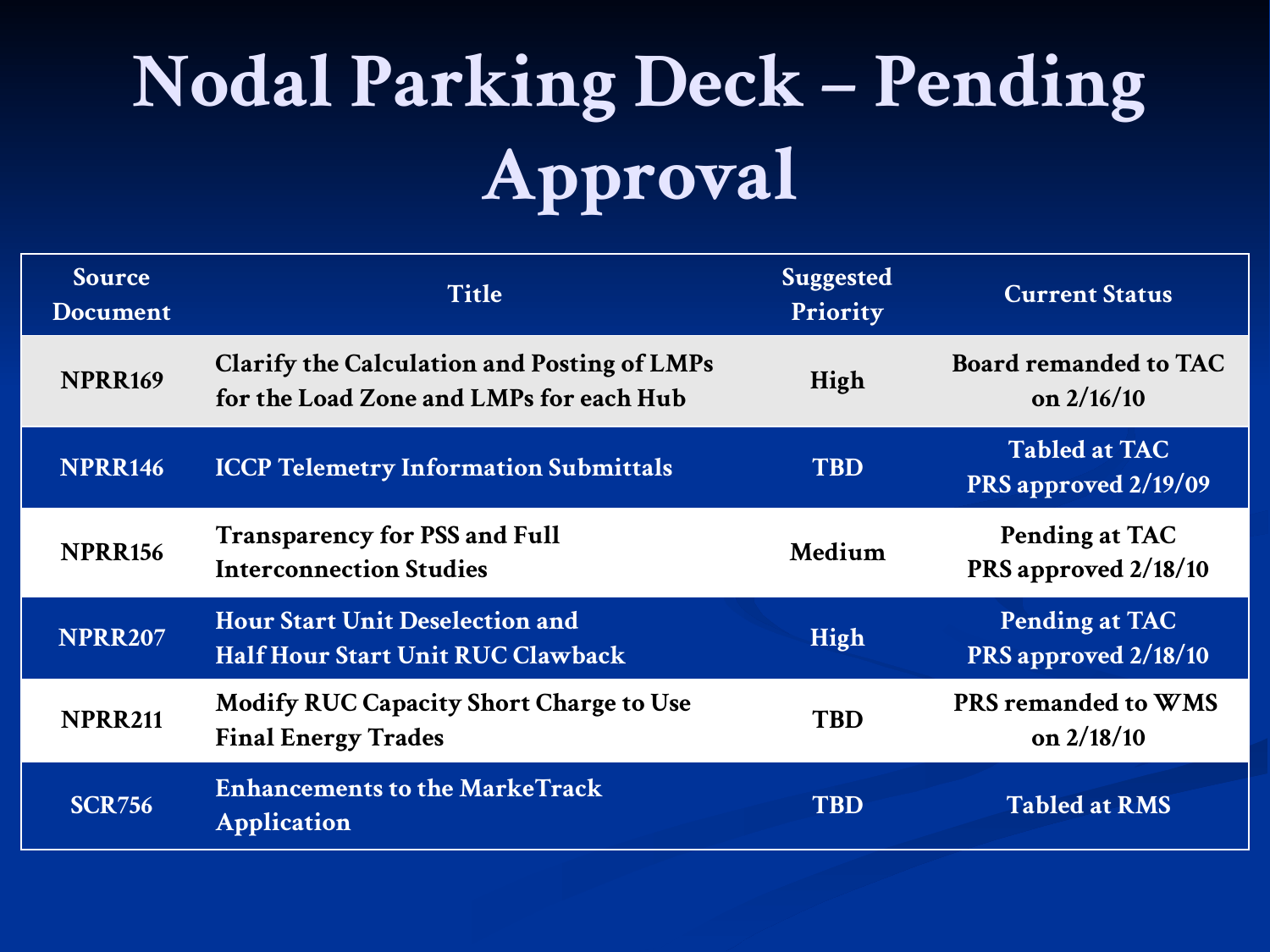

Nodal Parking Deck – Pending Approval
| Source Document | Title | Suggested Priority | Current Status |
| --- | --- | --- | --- |
| NPRR169 | Clarify the Calculation and Posting of LMPs for the Load Zone and LMPs for each Hub | High | Board remanded to TAC on 2/16/10 |
| NPRR146 | ICCP Telemetry Information Submittals | TBD | Tabled at TAC PRS approved 2/19/09 |
| NPRR156 | Transparency for PSS and Full Interconnection Studies | Medium | Pending at TAC PRS approved 2/18/10 |
| NPRR207 | Hour Start Unit Deselection and Half Hour Start Unit RUC Clawback | High | Pending at TAC PRS approved 2/18/10 |
| NPRR211 | Modify RUC Capacity Short Charge to Use Final Energy Trades | TBD | PRS remanded to WMS on 2/18/10 |
| SCR756 | Enhancements to the MarkeTrack Application | TBD | Tabled at RMS |